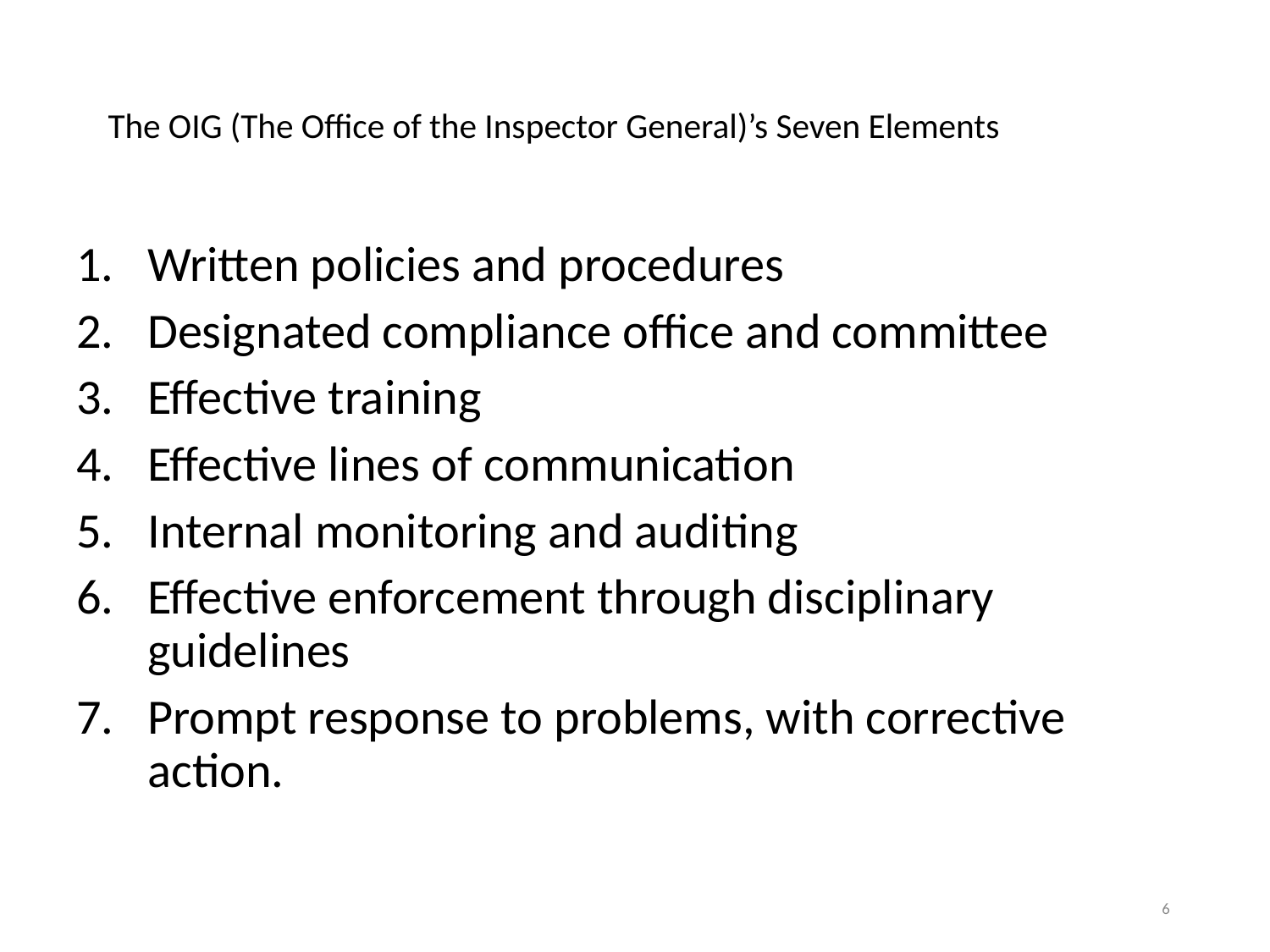

# The OIG (The Office of the Inspector General)’s Seven Elements
Written policies and procedures
Designated compliance office and committee
Effective training
Effective lines of communication
Internal monitoring and auditing
Effective enforcement through disciplinary guidelines
Prompt response to problems, with corrective action.
6